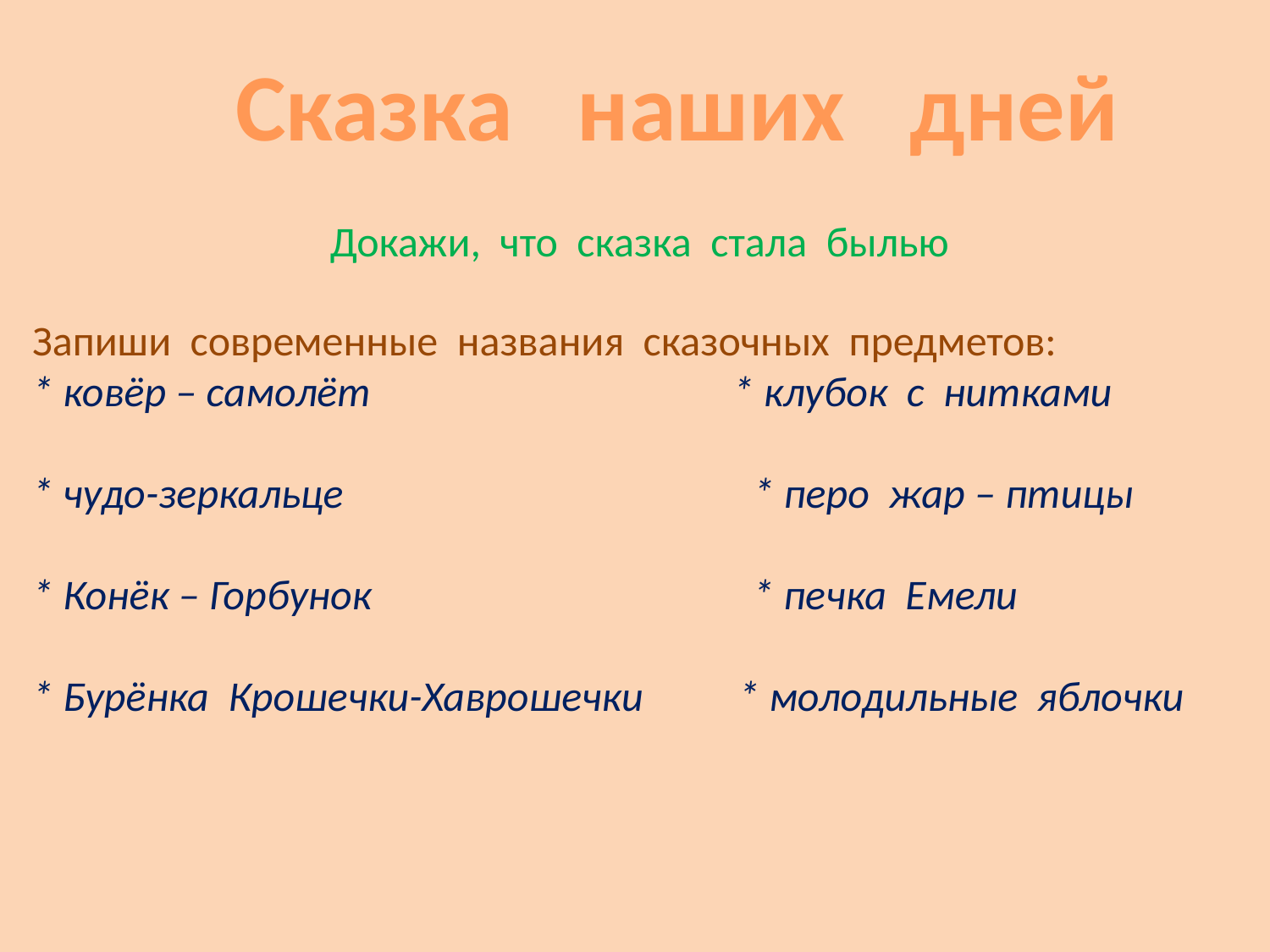

#
Сказка   наших   дней
Докажи,  что  сказка  стала  былью
Запиши  современные  названия  сказочных  предметов:
* ковёр – самолёт                                      * клубок  с  нитками

* чудо-зеркальце                                           * перо  жар – птицы

* Конёк – Горбунок                                        * печка  Емели

* Бурёнка  Крошечки-Хаврошечки          * молодильные  яблочки